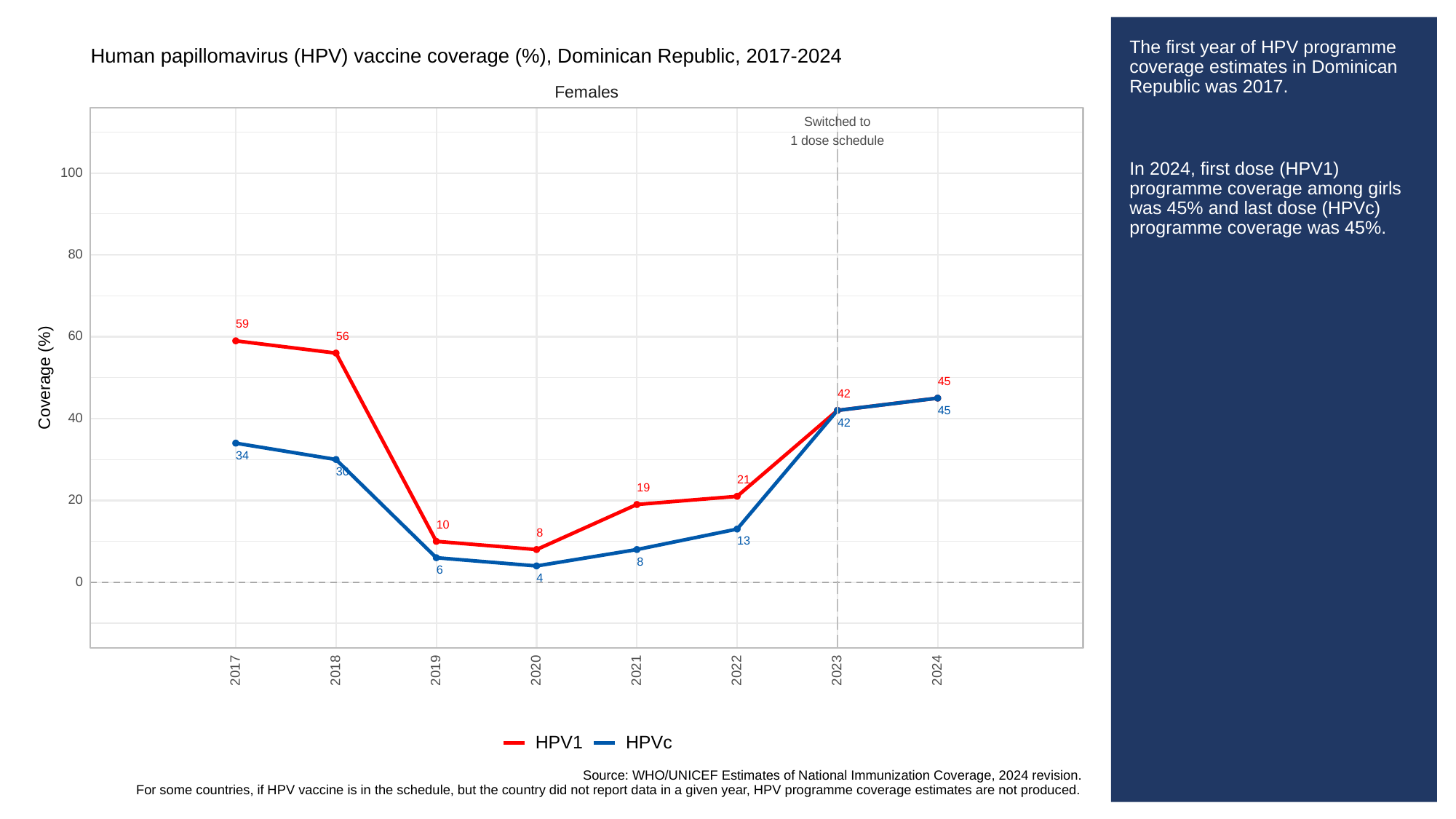

# The first year of HPV programme coverage estimates in Dominican Republic was 2017.

In 2024, first dose (HPV1) programme coverage among girls was 45% and last dose (HPVc) programme coverage was 45%.

Human papillomavirus (HPV) vaccine coverage (%), Dominican Republic, 2017-2024
Females

Switched to

1 dose schedule
100

80

59
60
56

Coverage (%)
45

42

45

40

42

34

30
21
19

20

10

8
13

8

6
4
0

2023
2017
2018
2019
2020
2021
2022
2024
HPVc
HPV1

Source: WHO/UNICEF Estimates of National Immunization Coverage, 2024 revision.
For some countries, if HPV vaccine is in the schedule, but the country did not report data in a given year, HPV programme coverage estimates are not produced.